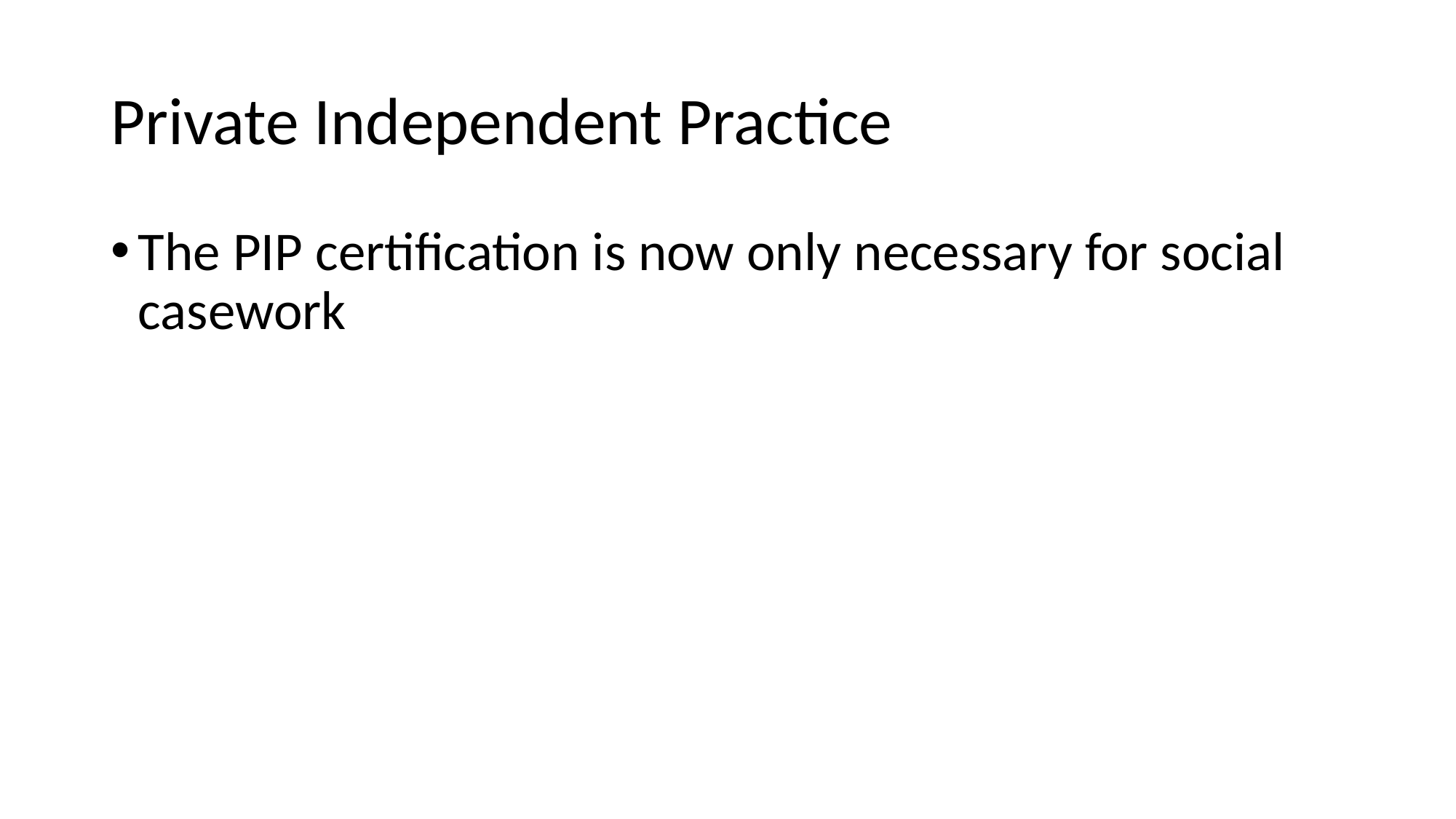

# Private Independent Practice
The PIP certification is now only necessary for social casework